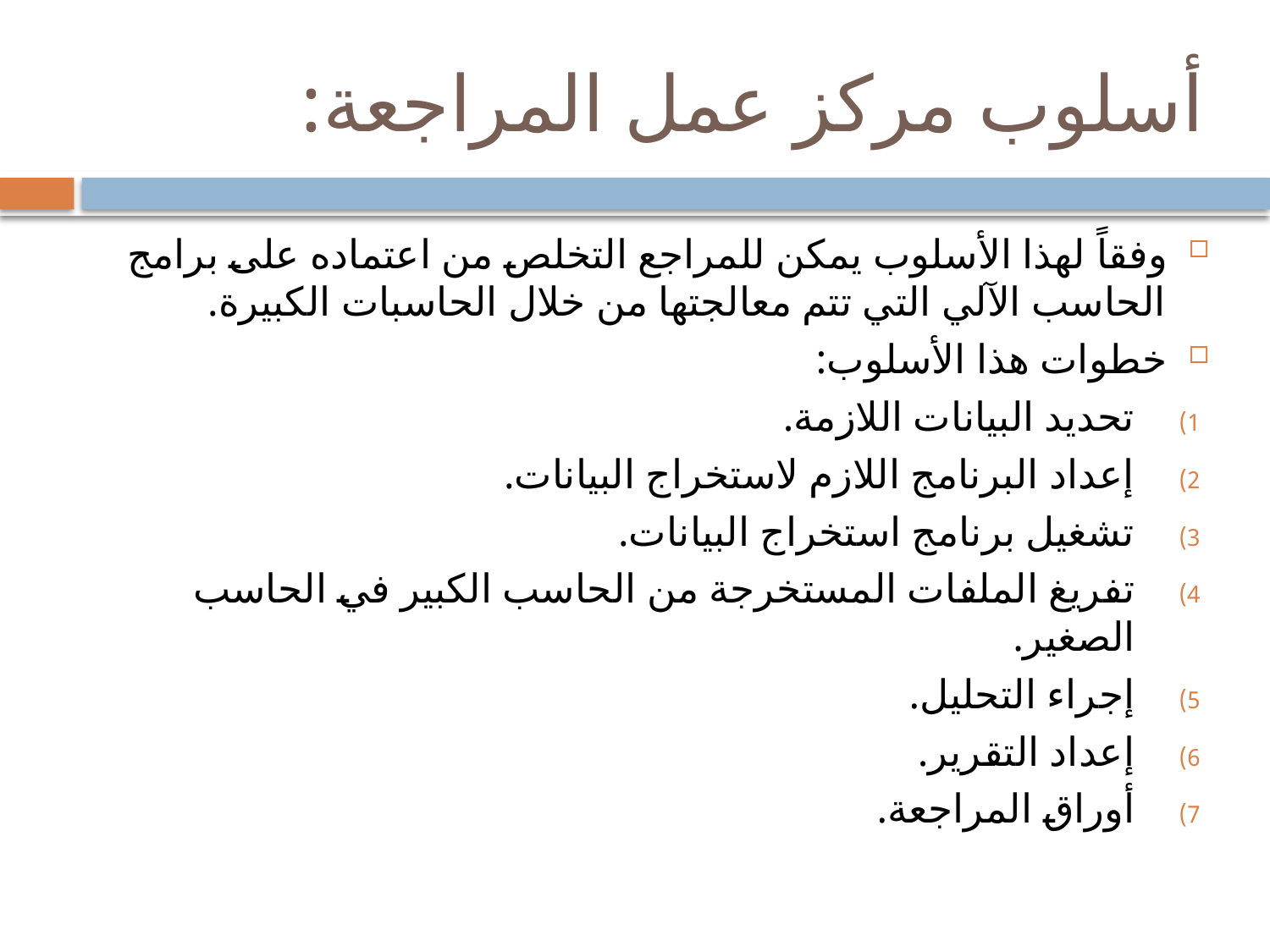

# أسلوب مركز عمل المراجعة:
وفقاً لهذا الأسلوب يمكن للمراجع التخلص من اعتماده على برامج الحاسب الآلي التي تتم معالجتها من خلال الحاسبات الكبيرة.
خطوات هذا الأسلوب:
تحديد البيانات اللازمة.
إعداد البرنامج اللازم لاستخراج البيانات.
تشغيل برنامج استخراج البيانات.
تفريغ الملفات المستخرجة من الحاسب الكبير في الحاسب الصغير.
إجراء التحليل.
إعداد التقرير.
أوراق المراجعة.